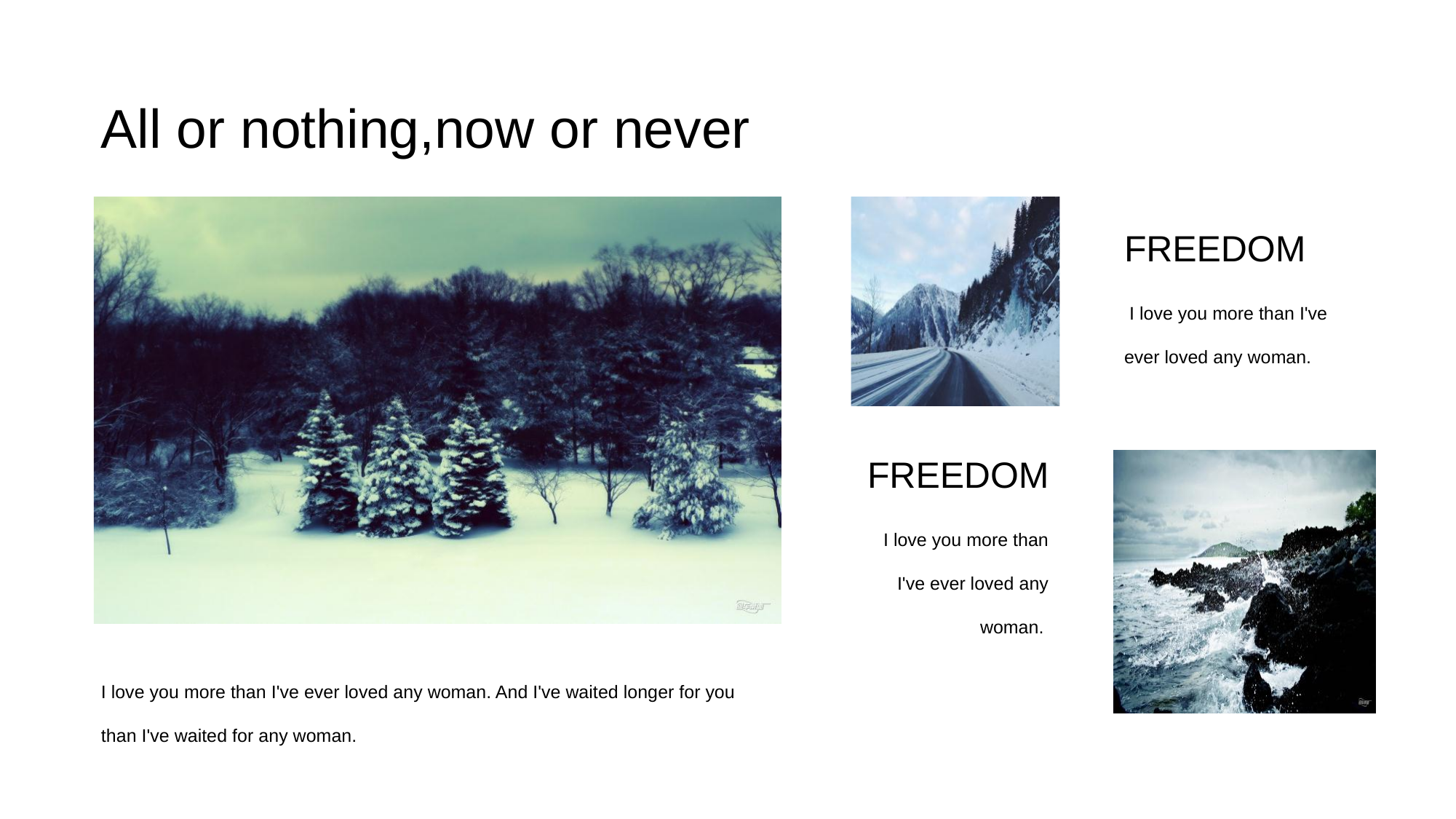

All or nothing,now or never

FREEDOM
 I love you more than I've ever loved any woman.
FREEDOM

 I love you more than I've ever loved any woman.
I love you more than I've ever loved any woman. And I've waited longer for you than I've waited for any woman.